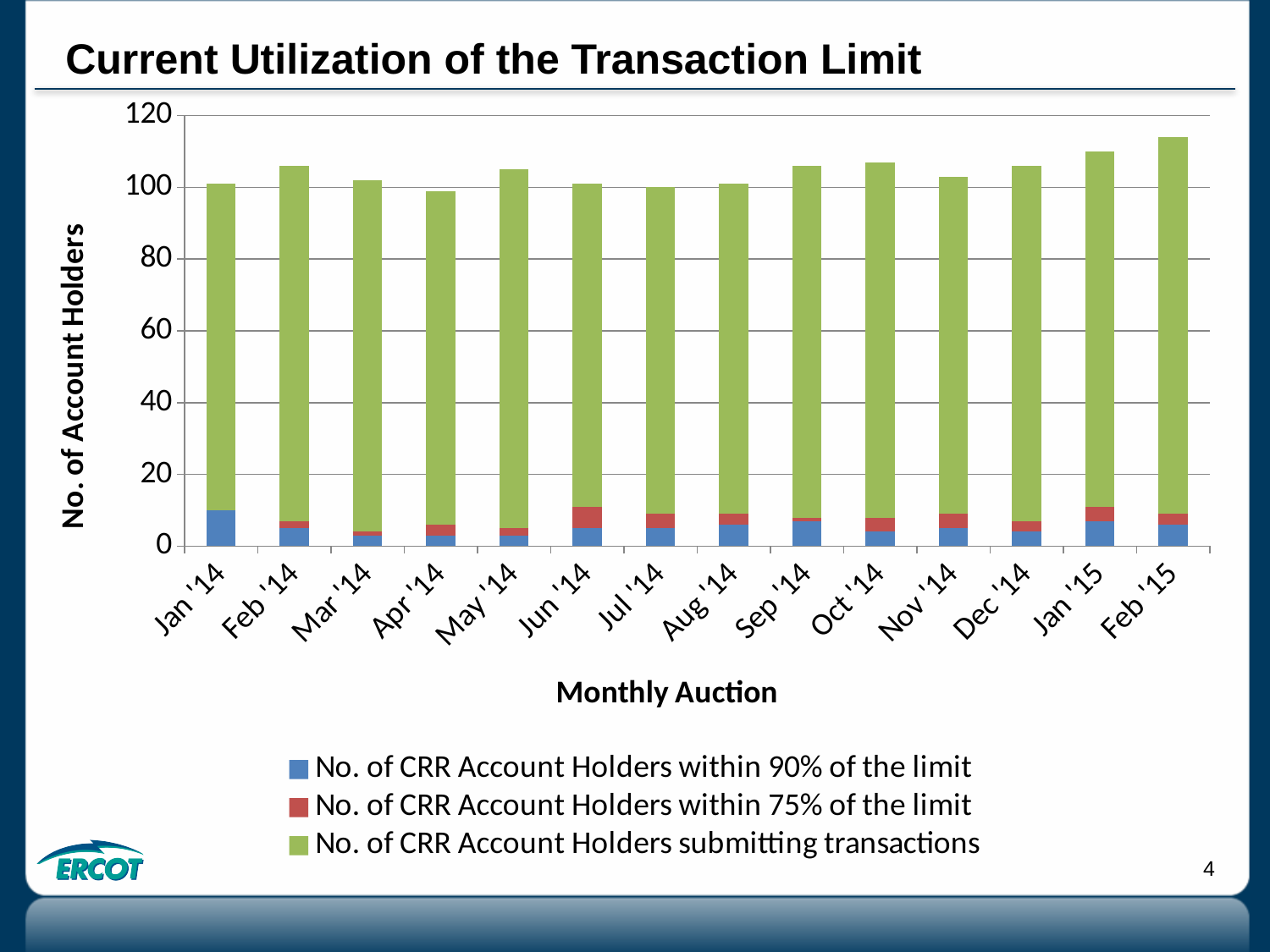

# Current Utilization of the Transaction Limit

### Chart

| Category | No. of CRR Account Holders within 90% of the limit | No. of CRR Account Holders within 75% of the limit | No. of CRR Account Holders submitting transactions |
|---|---|---|---|
| 41640 | 10.0 | 0.0 | 91.0 |
| 41671 | 5.0 | 2.0 | 99.0 |
| 41699 | 3.0 | 1.0 | 98.0 |
| 41730 | 3.0 | 3.0 | 93.0 |
| 41760 | 3.0 | 2.0 | 100.0 |
| 41791 | 5.0 | 6.0 | 90.0 |
| 41821 | 5.0 | 4.0 | 91.0 |
| 41852 | 6.0 | 3.0 | 92.0 |
| 41883 | 7.0 | 1.0 | 98.0 |
| 41913 | 4.0 | 4.0 | 99.0 |
| 41944 | 5.0 | 4.0 | 94.0 |
| 41974 | 4.0 | 3.0 | 99.0 |
| 42005 | 7.0 | 4.0 | 99.0 |
| 42036 | 6.0 | 3.0 | 105.0 |